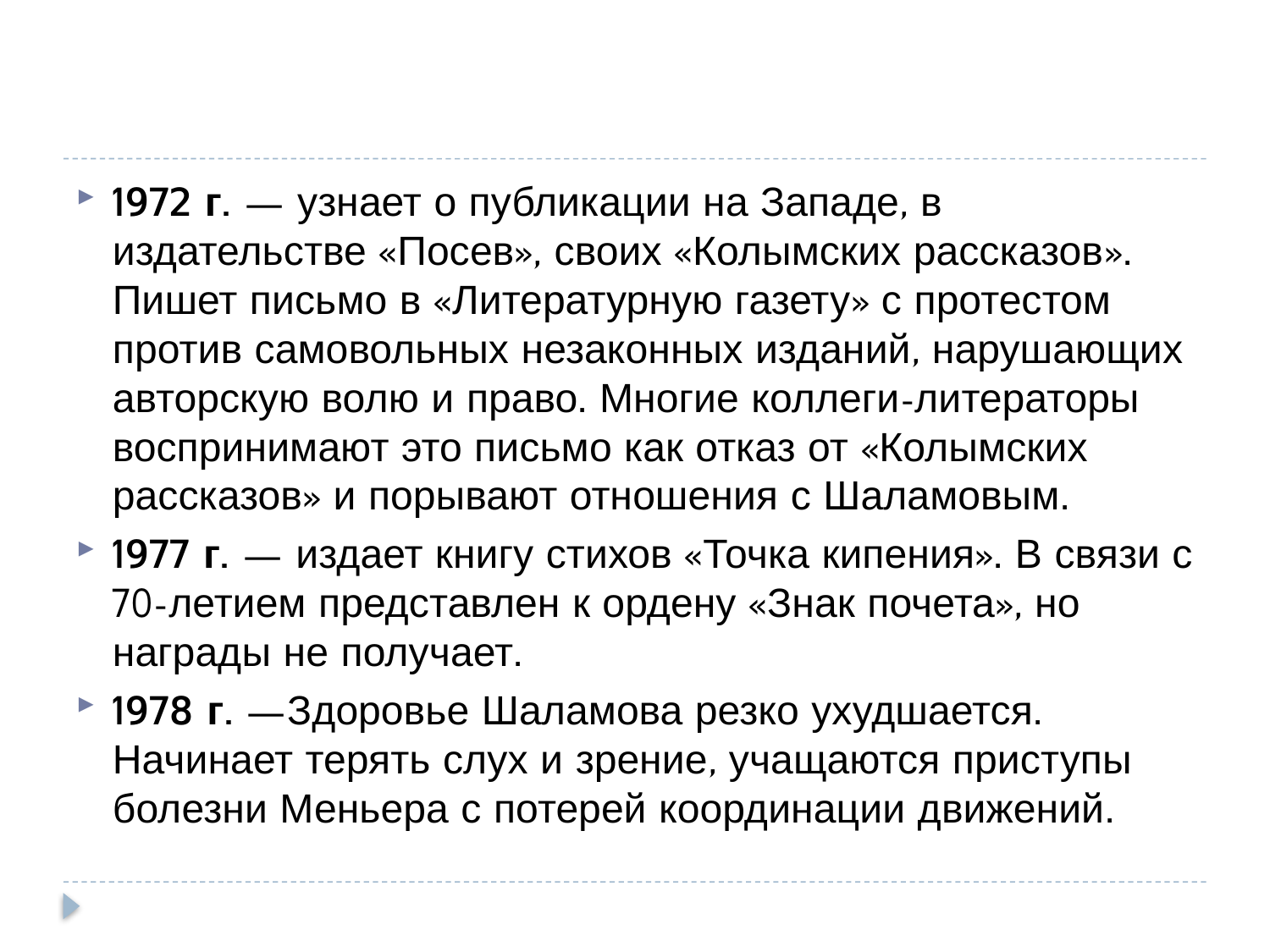

#
1972 г. — узнает о публикации на Западе, в издательстве «Посев», своих «Колымских рассказов». Пишет письмо в «Литературную газету» с протестом против самовольных незаконных изданий, нарушающих авторскую волю и право. Многие коллеги-литераторы воспринимают это письмо как отказ от «Колымских рассказов» и порывают отношения с Шаламовым.
1977 г. — издает книгу стихов «Точка кипения». В связи с 70-летием представлен к ордену «Знак почета», но награды не получает.
1978 г. —Здоровье Шаламова резко ухудшается. Начинает терять слух и зрение, учащаются приступы болезни Меньера с потерей координации движений.